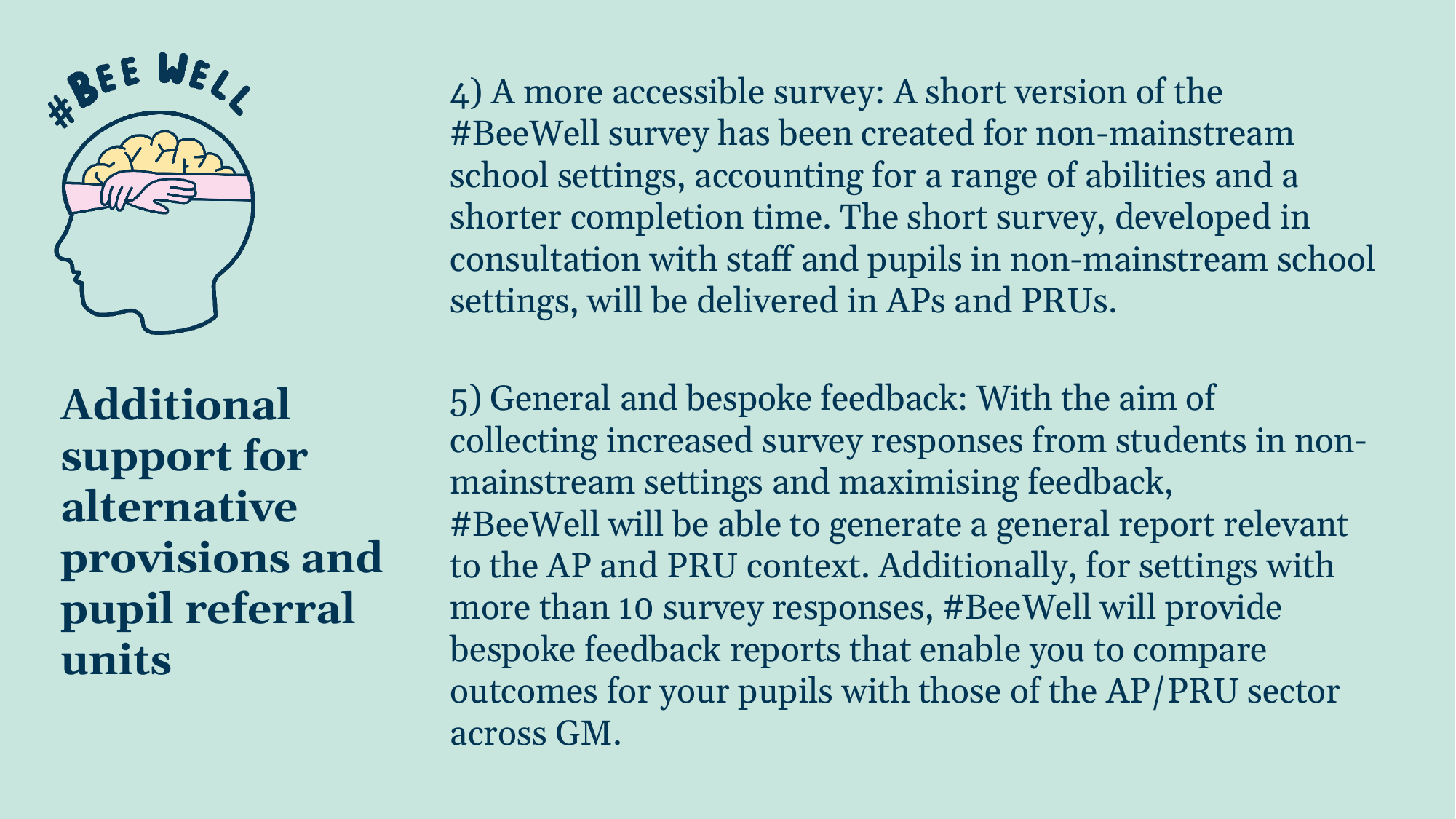

4) A more accessible survey: A short version of the #BeeWell survey has been created for non-mainstream school settings, accounting for a range of abilities and a shorter completion time. The short survey, developed in consultation with staff and pupils in non-mainstream school settings, will be delivered in APs and PRUs.

5) General and bespoke feedback: With the aim of collecting increased survey responses from students in non-mainstream settings and maximising feedback, #BeeWell will be able to generate a general report relevant to the AP and PRU context. Additionally, for settings with more than 10 survey responses, #BeeWell will provide bespoke feedback reports that enable you to compare outcomes for your pupils with those of the AP/PRU sector across GM.

# Additional support for alternative provisions and pupil referral units